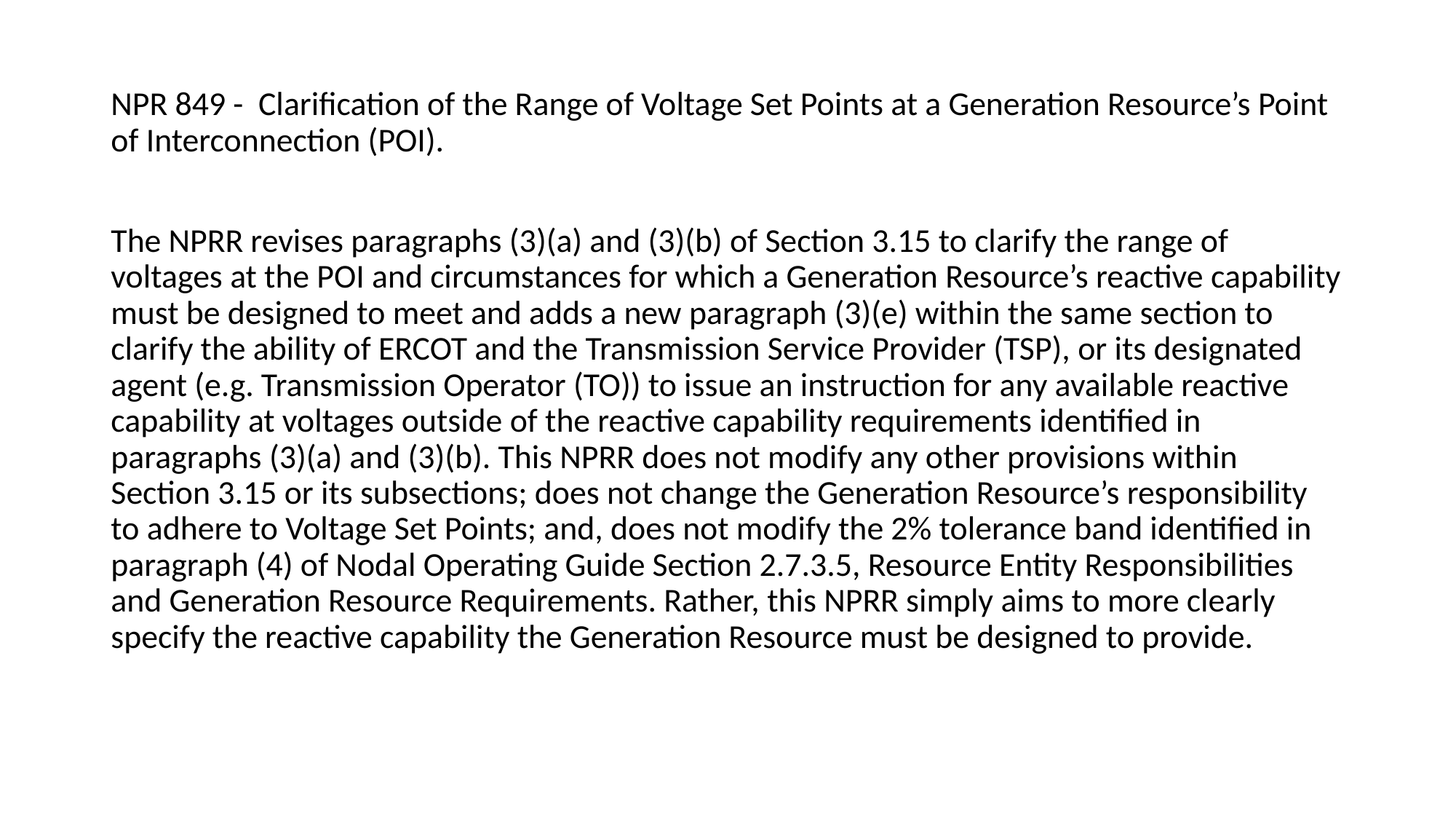

# NPR 849 -  Clarification of the Range of Voltage Set Points at a Generation Resource’s Point of Interconnection (POI).
The NPRR revises paragraphs (3)(a) and (3)(b) of Section 3.15 to clarify the range of voltages at the POI and circumstances for which a Generation Resource’s reactive capability must be designed to meet and adds a new paragraph (3)(e) within the same section to clarify the ability of ERCOT and the Transmission Service Provider (TSP), or its designated agent (e.g. Transmission Operator (TO)) to issue an instruction for any available reactive capability at voltages outside of the reactive capability requirements identified in paragraphs (3)(a) and (3)(b). This NPRR does not modify any other provisions within Section 3.15 or its subsections; does not change the Generation Resource’s responsibility to adhere to Voltage Set Points; and, does not modify the 2% tolerance band identified in paragraph (4) of Nodal Operating Guide Section 2.7.3.5, Resource Entity Responsibilities and Generation Resource Requirements. Rather, this NPRR simply aims to more clearly specify the reactive capability the Generation Resource must be designed to provide.